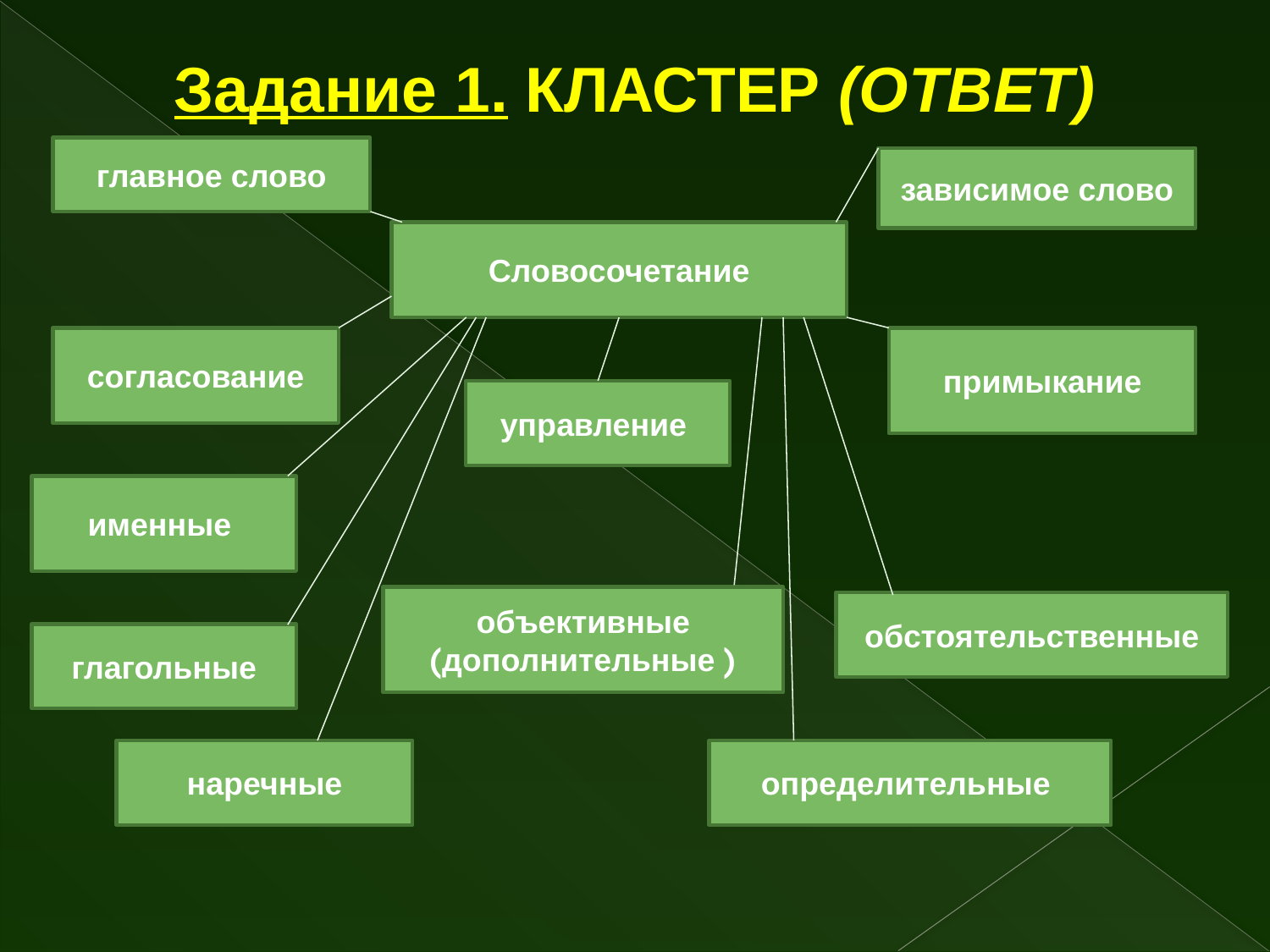

Задание 1. КЛАСТЕР (ОТВЕТ)
главное слово

зависимое слово

Словосочетание

согласование
примыкание
управление
именные
объективные
(дополнительные )
обстоятельственные
глагольные
 наречные
определительные